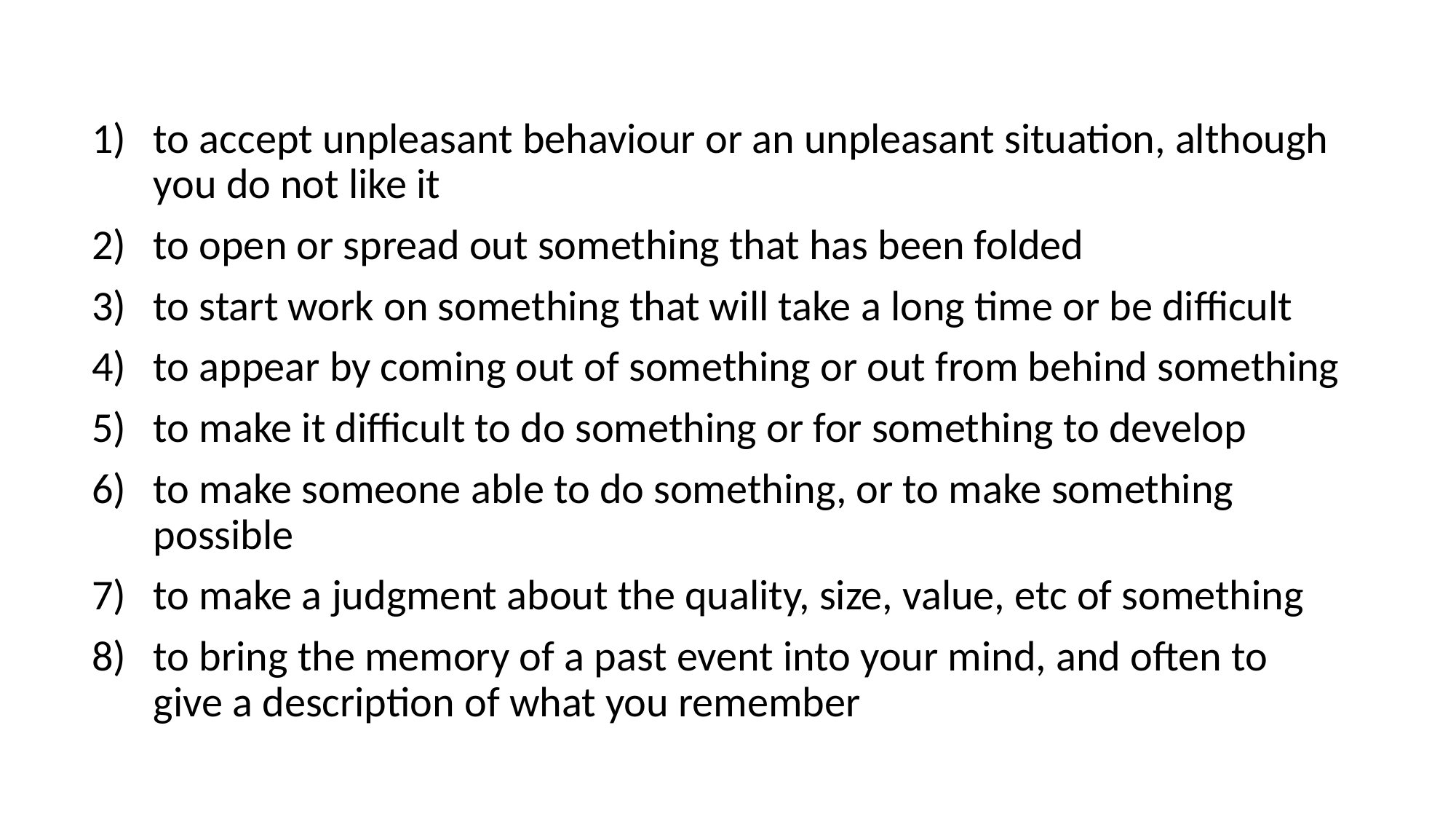

#
to accept unpleasant behaviour or an unpleasant situation, although you do not like it
to open or spread out something that has been folded
to start work on something that will take a long time or be difficult
to appear by coming out of something or out from behind something
to make it difficult to do something or for something to develop
to make someone able to do something, or to make something possible
to make a judgment about the quality, size, value, etc of something
to bring the memory of a past event into your mind, and often to give a description of what you remember